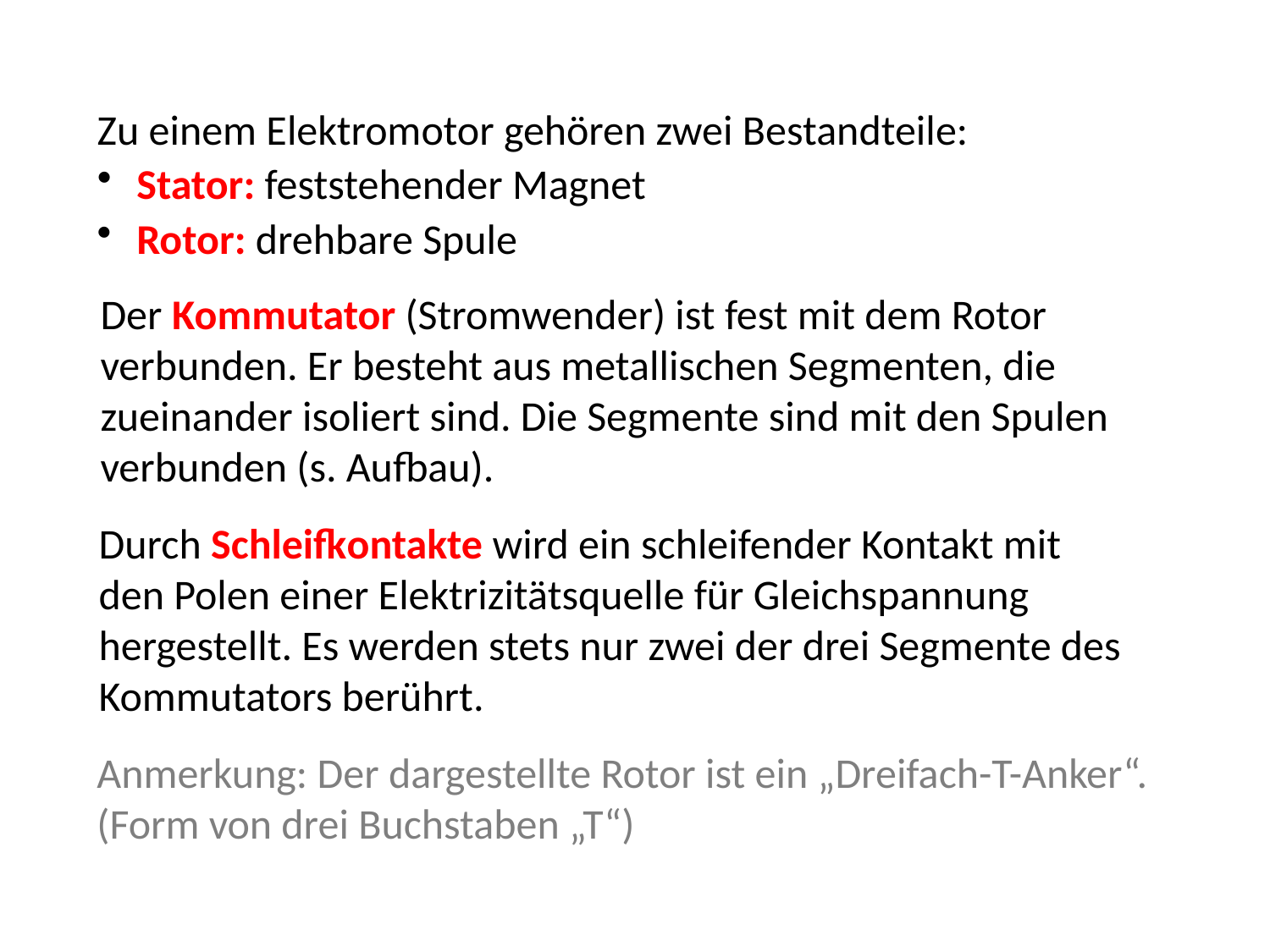

Zu einem Elektromotor gehören zwei Bestandteile:
 Stator: feststehender Magnet
 Rotor: drehbare Spule
Der Kommutator (Stromwender) ist fest mit dem Rotor verbunden. Er besteht aus metallischen Segmenten, die zueinander isoliert sind. Die Segmente sind mit den Spulen verbunden (s. Aufbau).
Durch Schleifkontakte wird ein schleifender Kontakt mit den Polen einer Elektrizitätsquelle für Gleichspannung hergestellt. Es werden stets nur zwei der drei Segmente des Kommutators berührt.
Anmerkung: Der dargestellte Rotor ist ein „Dreifach-T-Anker“. (Form von drei Buchstaben „T“)